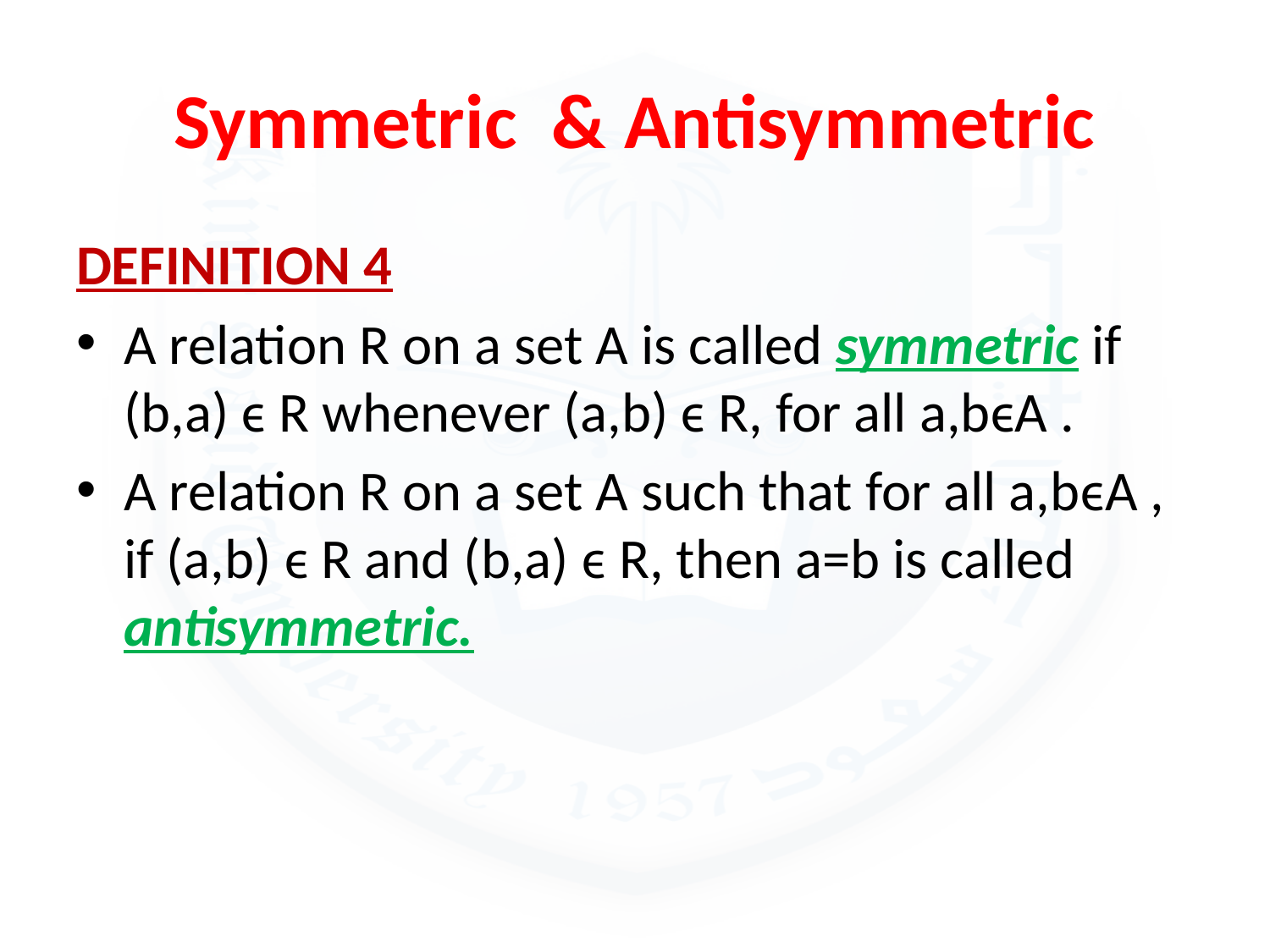

# Symmetric  & Antisymmetric
DEFINITION 4
A relation R on a set A is called symmetric if (b,a) ϵ R whenever (a,b) ϵ R, for all a,bϵA .
A relation R on a set A such that for all a,bϵA , if (a,b) ϵ R and (b,a) ϵ R, then a=b is called antisymmetric.